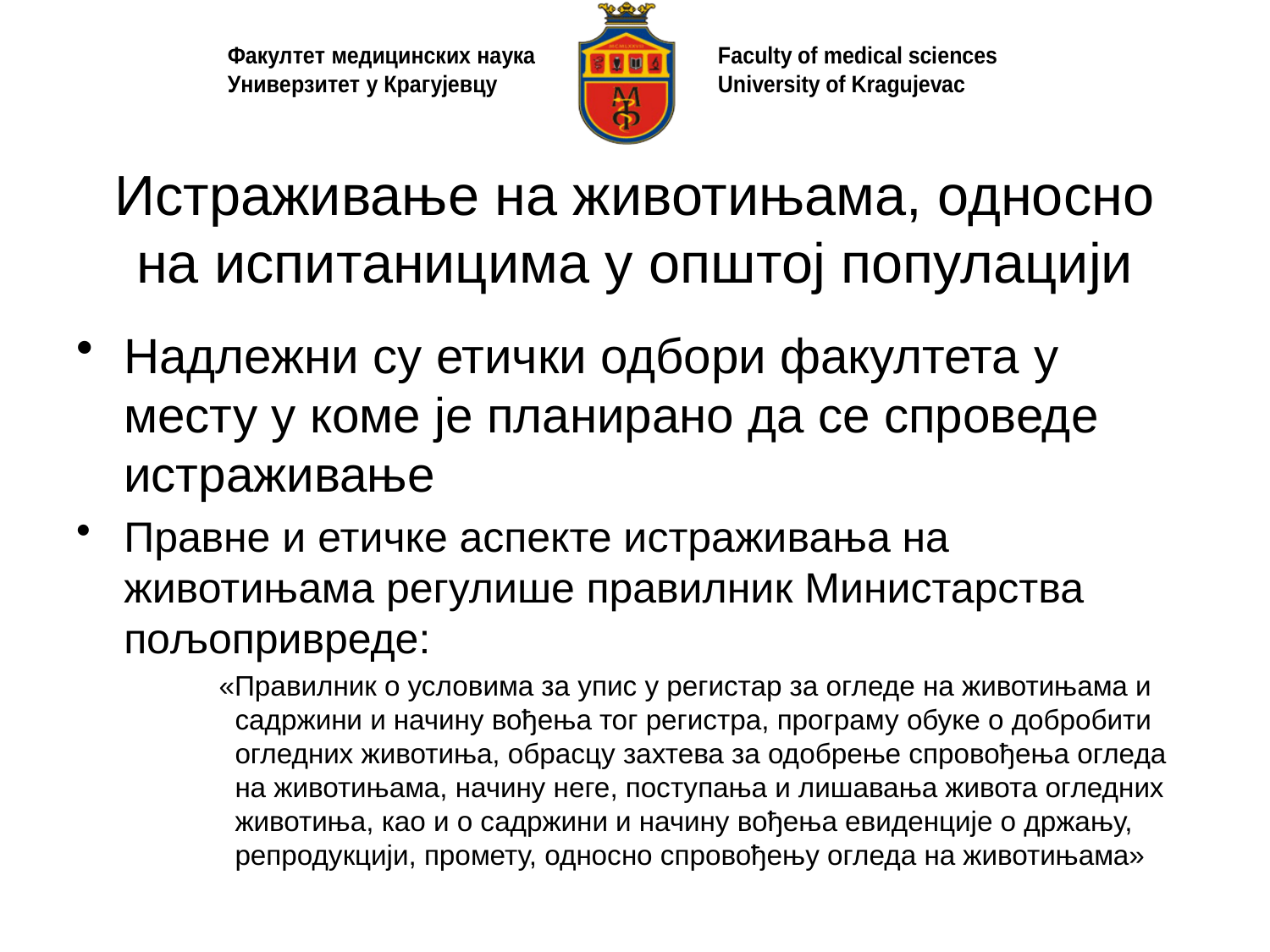

# Истраживање на животињама, односно на испитаницима у општој популацији
Надлежни су етички одбори факултета у месту у коме је планирано да се спроведе истраживање
Правне и етичке аспекте истраживања на животињама регулише правилник Министарства пољопривреде:
  «Правилник о условима за упис у регистар за огледе на животињама и садржини и начину вођења тог регистра, програму обуке о добробити огледних животиња, обрасцу захтева за одобрење спровођења огледа на животињама, начину неге, поступања и лишавања живота огледних животиња, као и о садржини и начину вођења евиденције о држању, репродукцији, промету, односно спровођењу огледа на животињама»